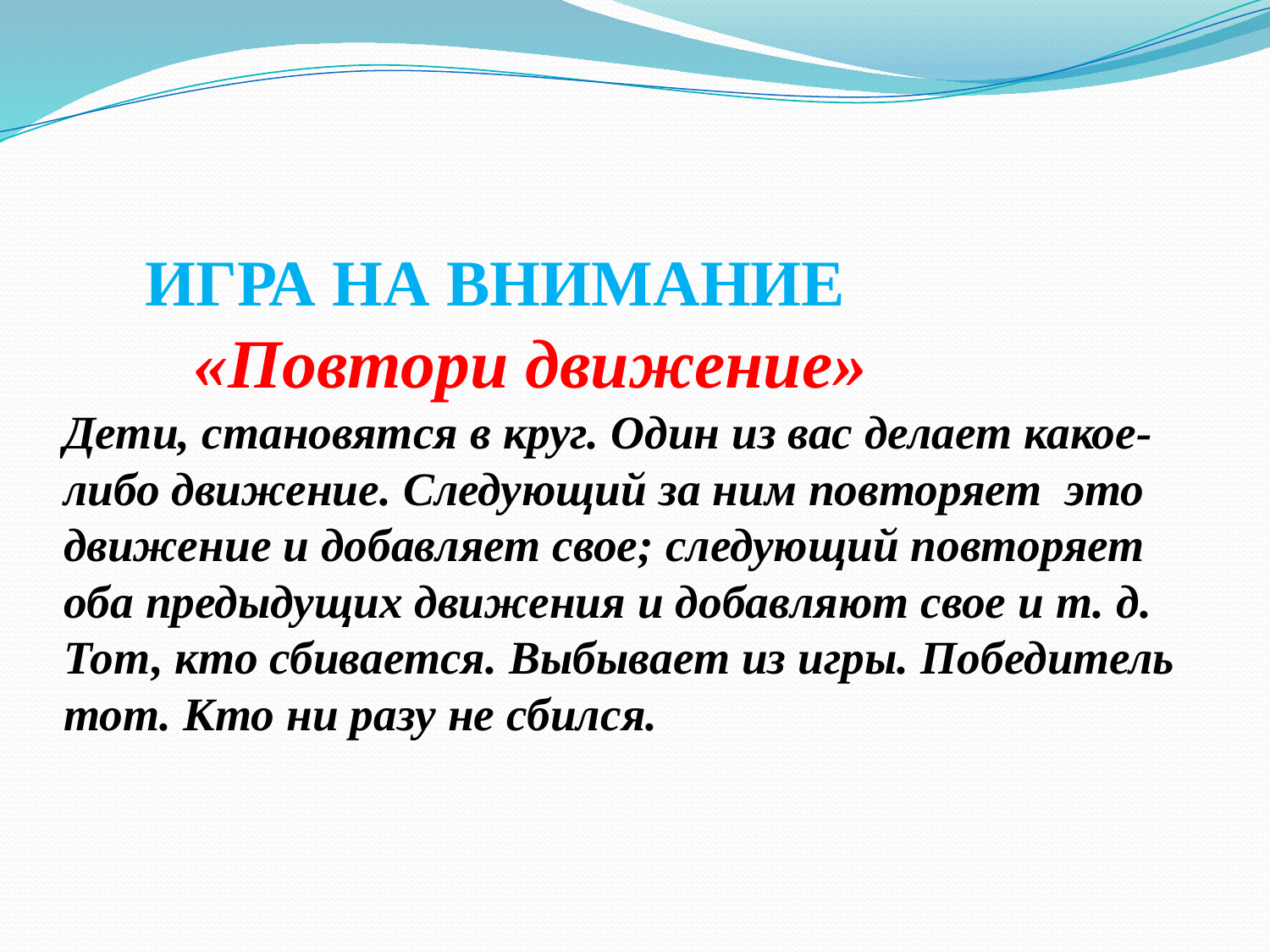

# ИГРА НА ВНИМАНИЕ «Повтори движение» Дети, становятся в круг. Один из вас делает какое-либо движение. Следующий за ним повторяет  это движение и добавляет свое; следующий повторяет оба предыдущих движения и добавляют свое и т. д. Тот, кто сбивается. Выбывает из игры. Победитель тот. Кто ни разу не сбился.